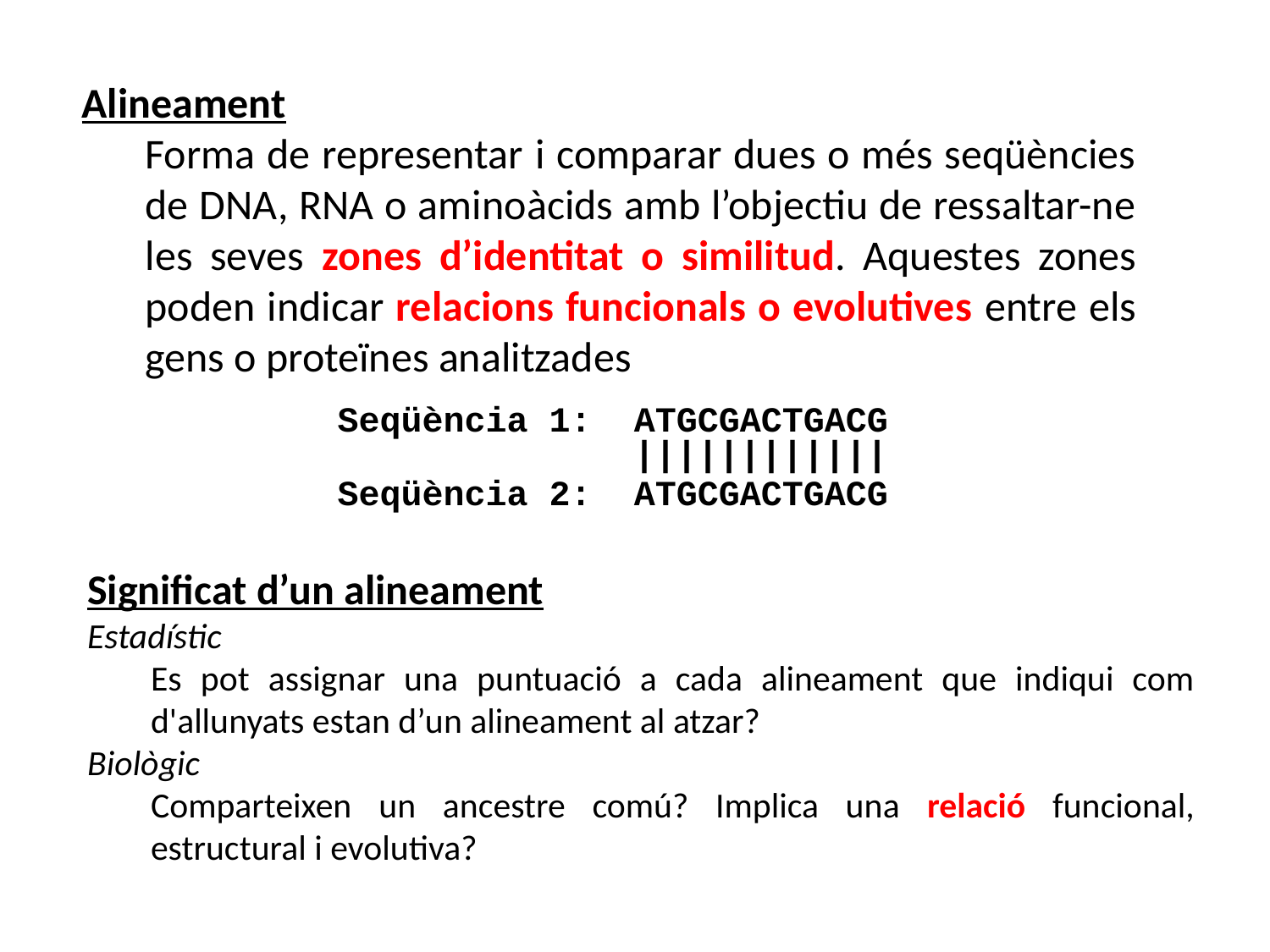

Alineament
Forma de representar i comparar dues o més seqüències de DNA, RNA o aminoàcids amb l’objectiu de ressaltar-ne les seves zones d’identitat o similitud. Aquestes zones poden indicar relacions funcionals o evolutives entre els gens o proteïnes analitzades
Seqüència 1:  ATGCGACTGACG
              ||||||||||||
Seqüència 2:  ATGCGACTGACG
Significat d’un alineament
Estadístic
Es pot assignar una puntuació a cada alineament que indiqui com d'allunyats estan d’un alineament al atzar?
Biològic
Comparteixen un ancestre comú? Implica una relació funcional, estructural i evolutiva?